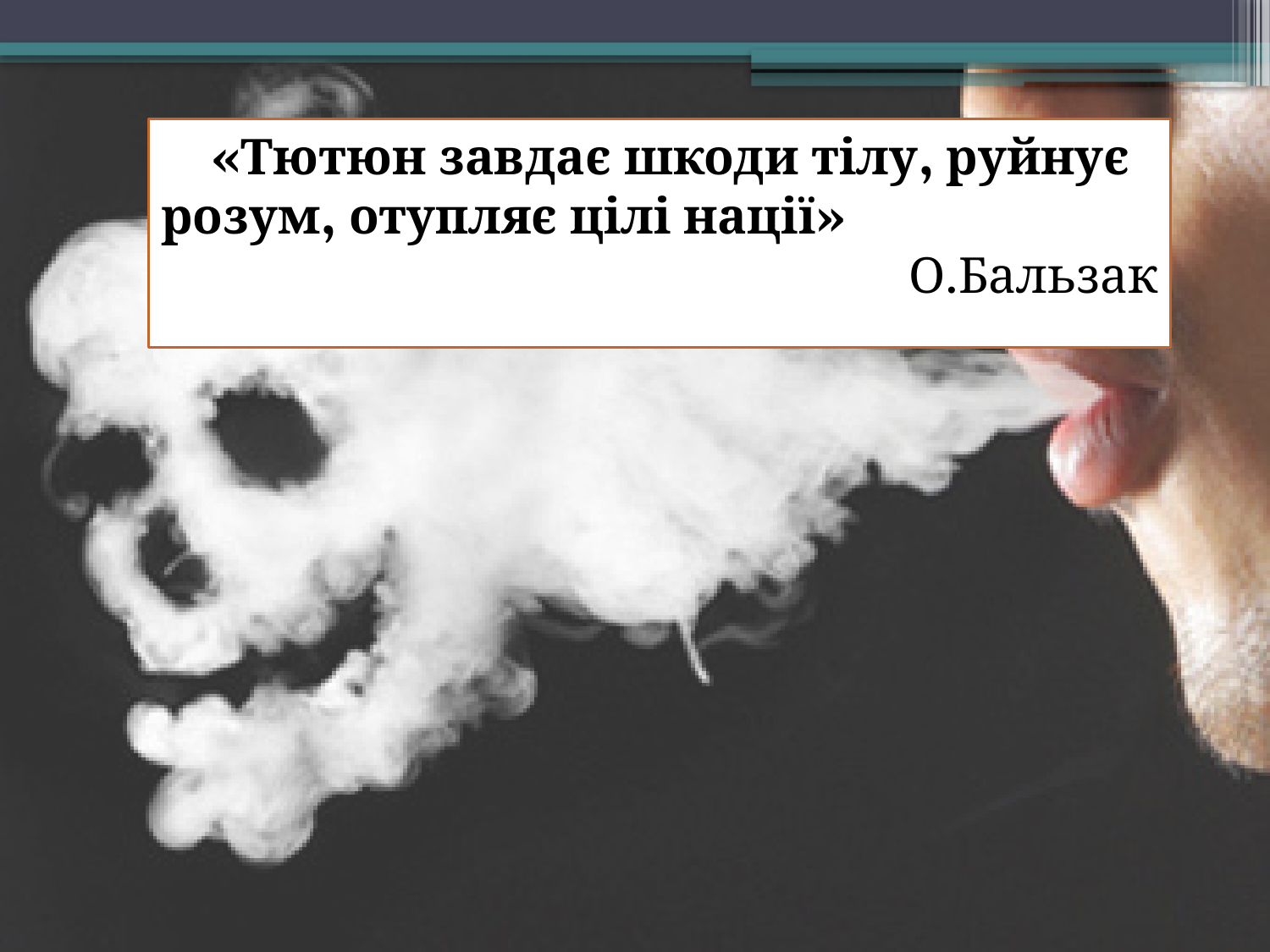

«Тютюн завдає шкоди тілу, руйнує розум, отупляє цілі нації»
О.Бальзак